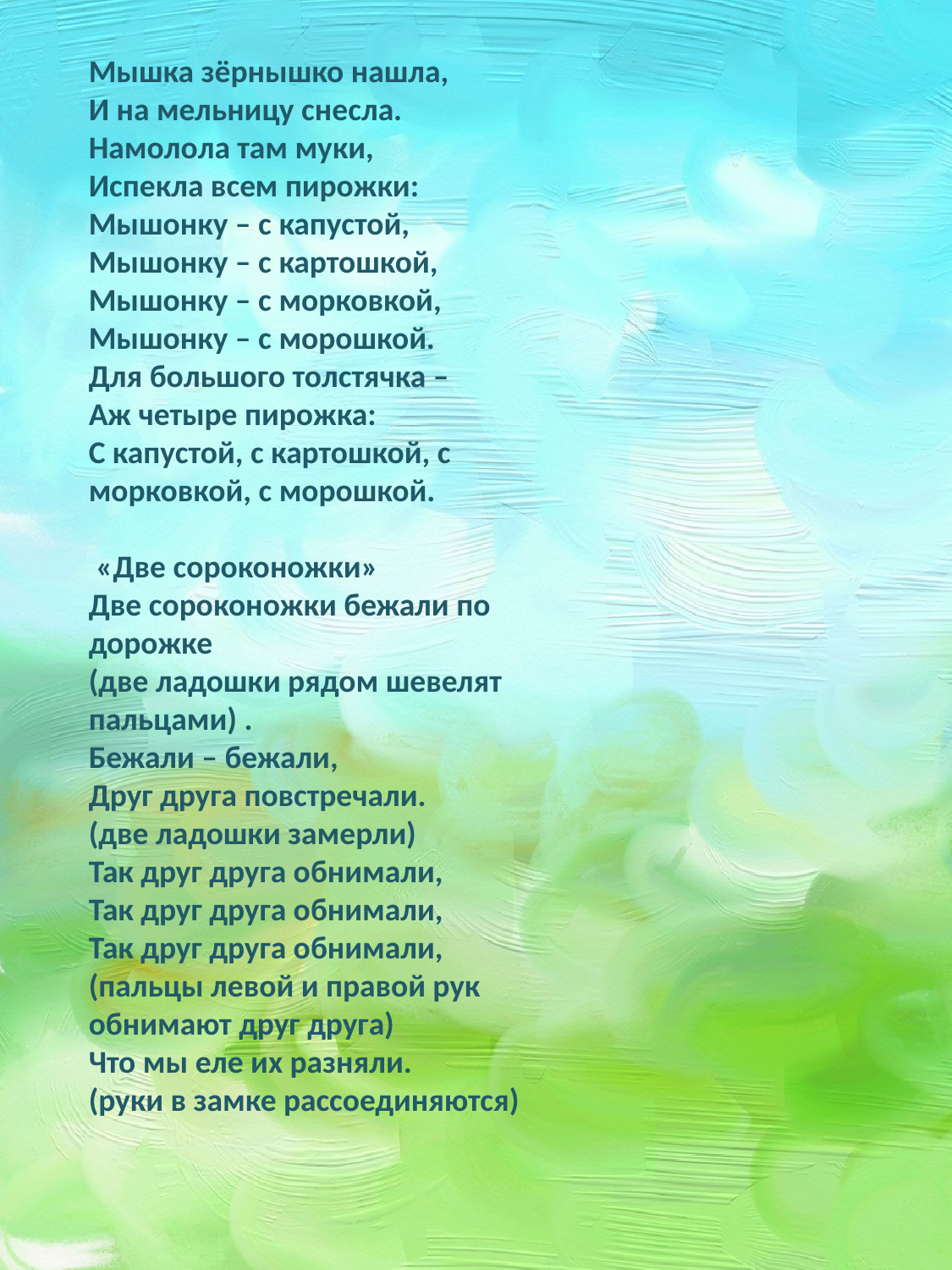

Мышка зёрнышко нашла,
И на мельницу снесла.
Намолола там муки,
Испекла всем пирожки:
Мышонку – с капустой,
Мышонку – с картошкой,
Мышонку – с морковкой,
Мышонку – с морошкой.
Для большого толстячка –
Аж четыре пирожка:
С капустой, с картошкой, с морковкой, с морошкой.

 «Две сороконожки»
Две сороконожки бежали по дорожке
(две ладошки рядом шевелят пальцами) .
Бежали – бежали,
Друг друга повстречали.
(две ладошки замерли)
Так друг друга обнимали,
Так друг друга обнимали,
Так друг друга обнимали,
(пальцы левой и правой рук обнимают друг друга)
Что мы еле их разняли.
(руки в замке рассоединяются)